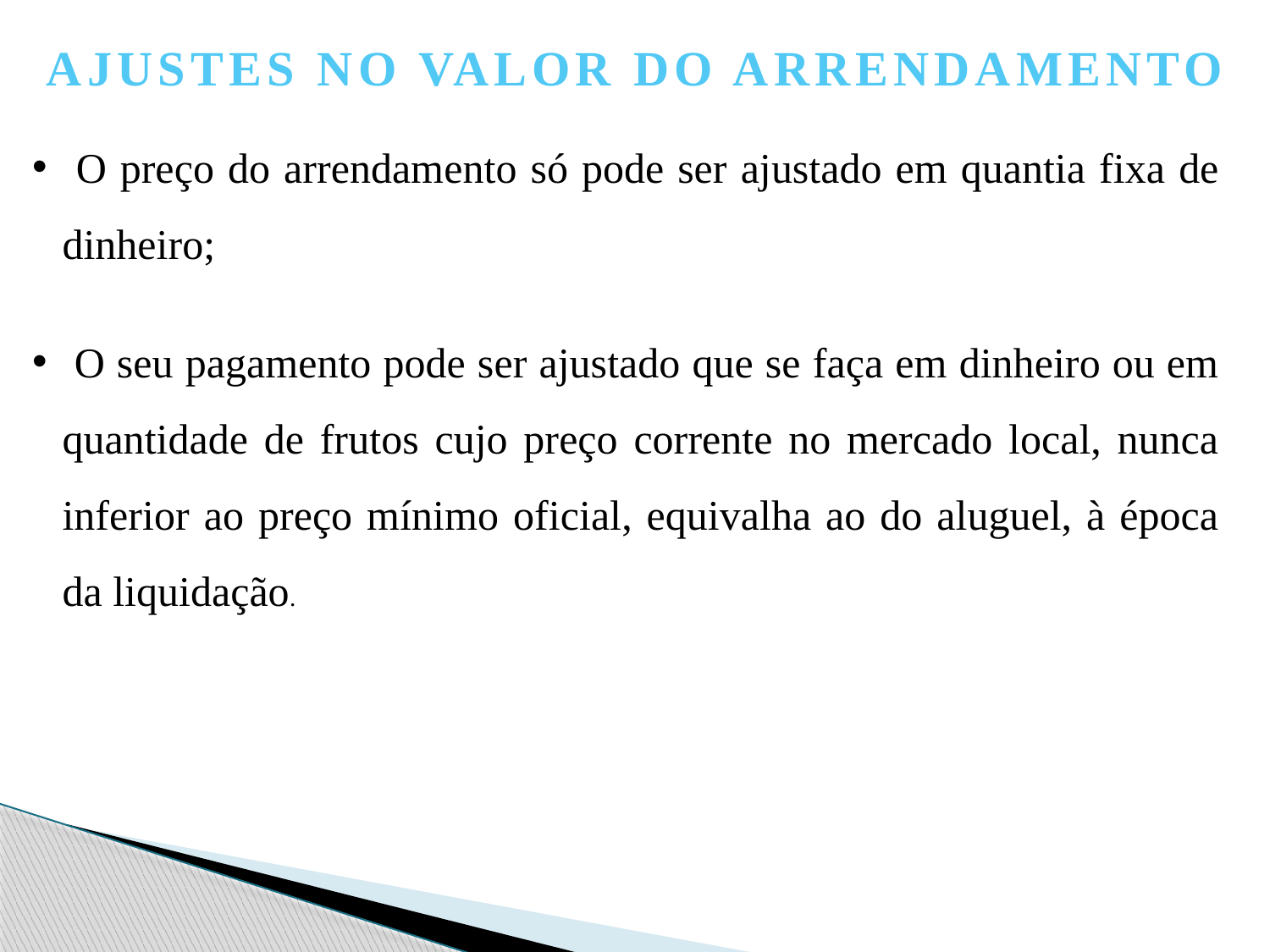

AJUSTES NO VALOR DO ARRENDAMENTO

 O preço do arrendamento só pode ser ajustado em quantia fixa de dinheiro;
 O seu pagamento pode ser ajustado que se faça em dinheiro ou em quantidade de frutos cujo preço corrente no mercado local, nunca inferior ao preço mínimo oficial, equivalha ao do aluguel, à época da liquidação.